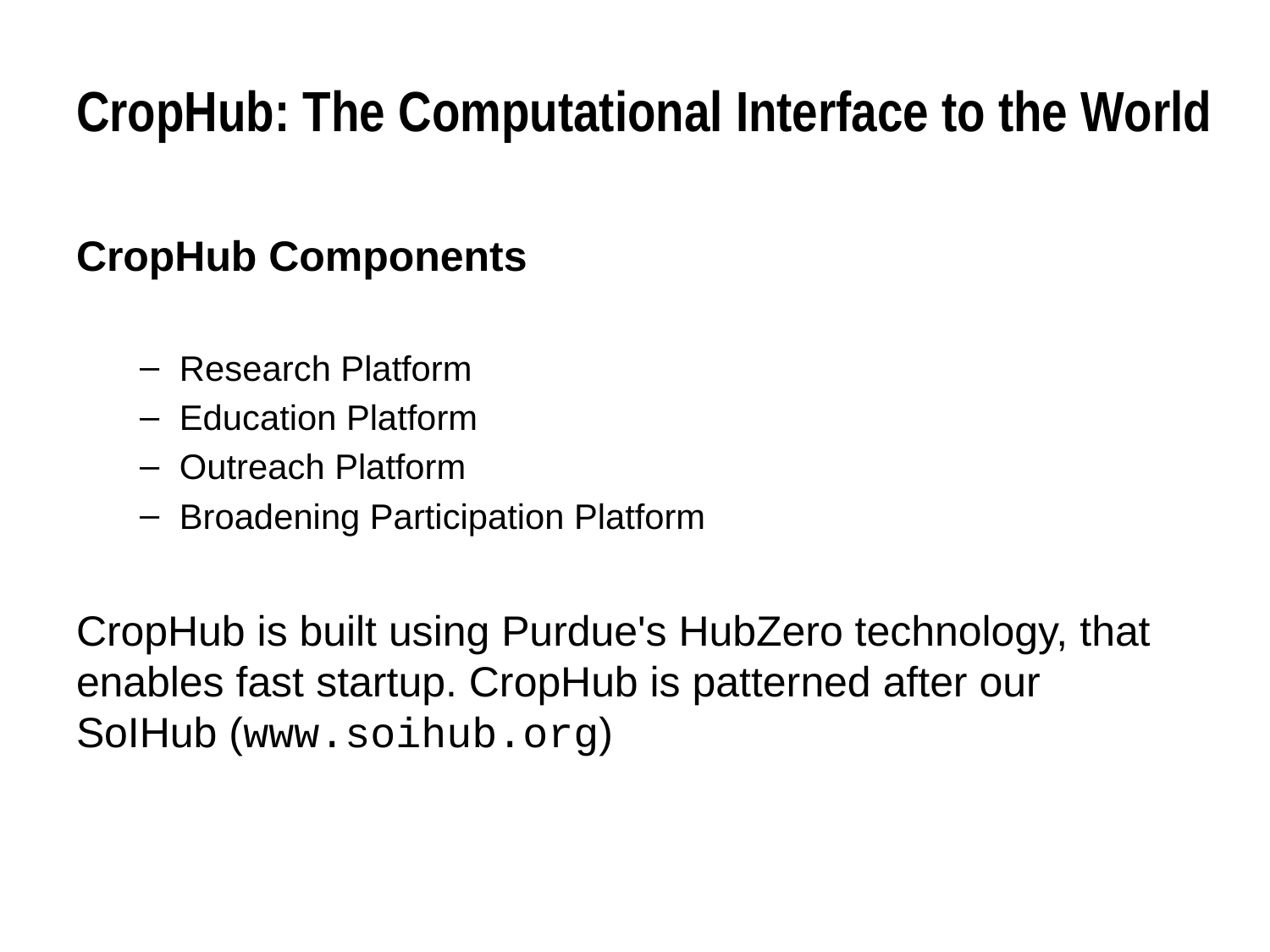

# CropHub: The Computational Interface to the World
CropHub Components

Research Platform
Education Platform
Outreach Platform
Broadening Participation Platform

CropHub is built using Purdue's HubZero technology, that enables fast startup. CropHub is patterned after our SoIHub (www.soihub.org)